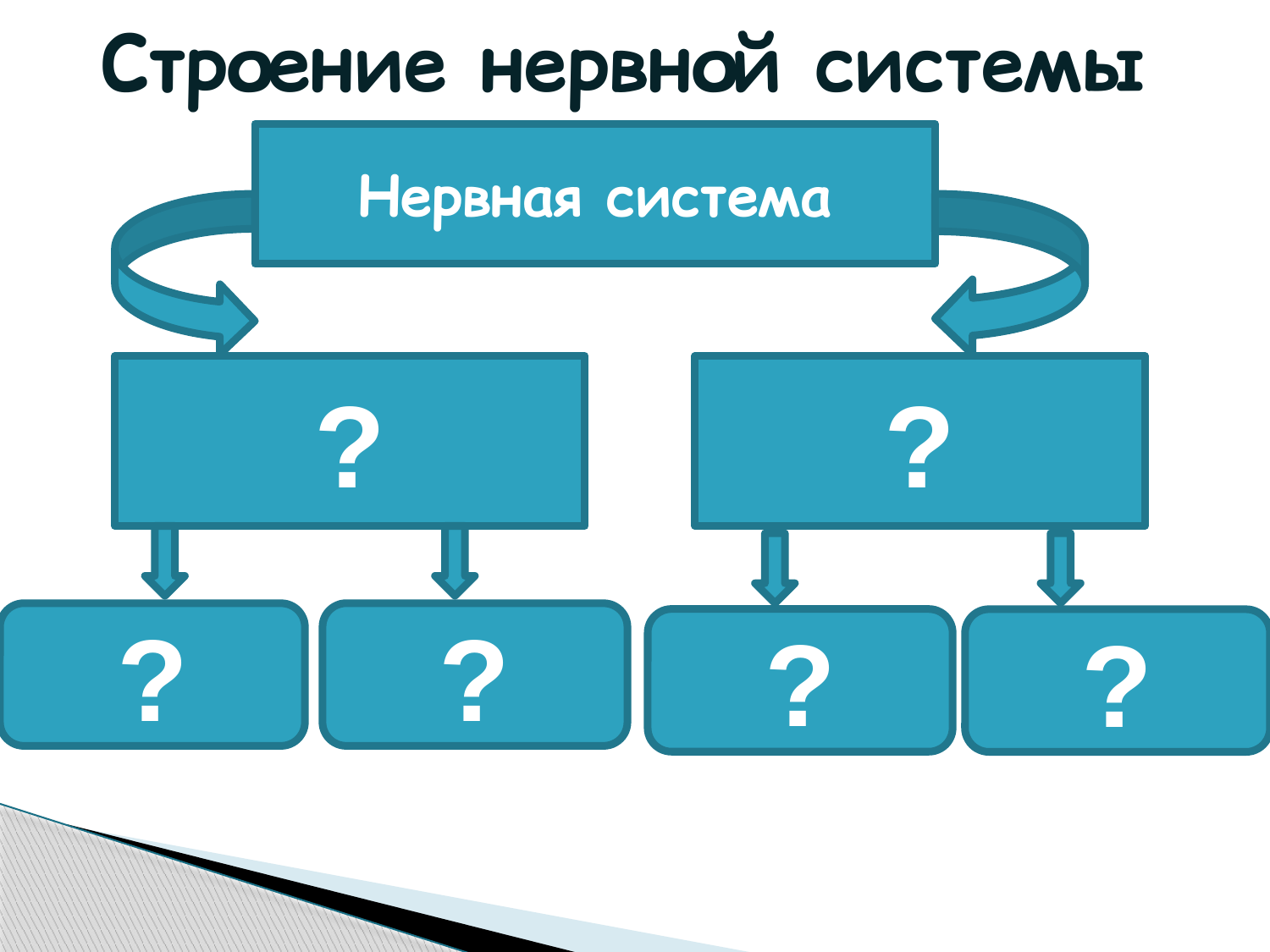

Строение нервной системы

Нервная система

?
?

?
?
?
?